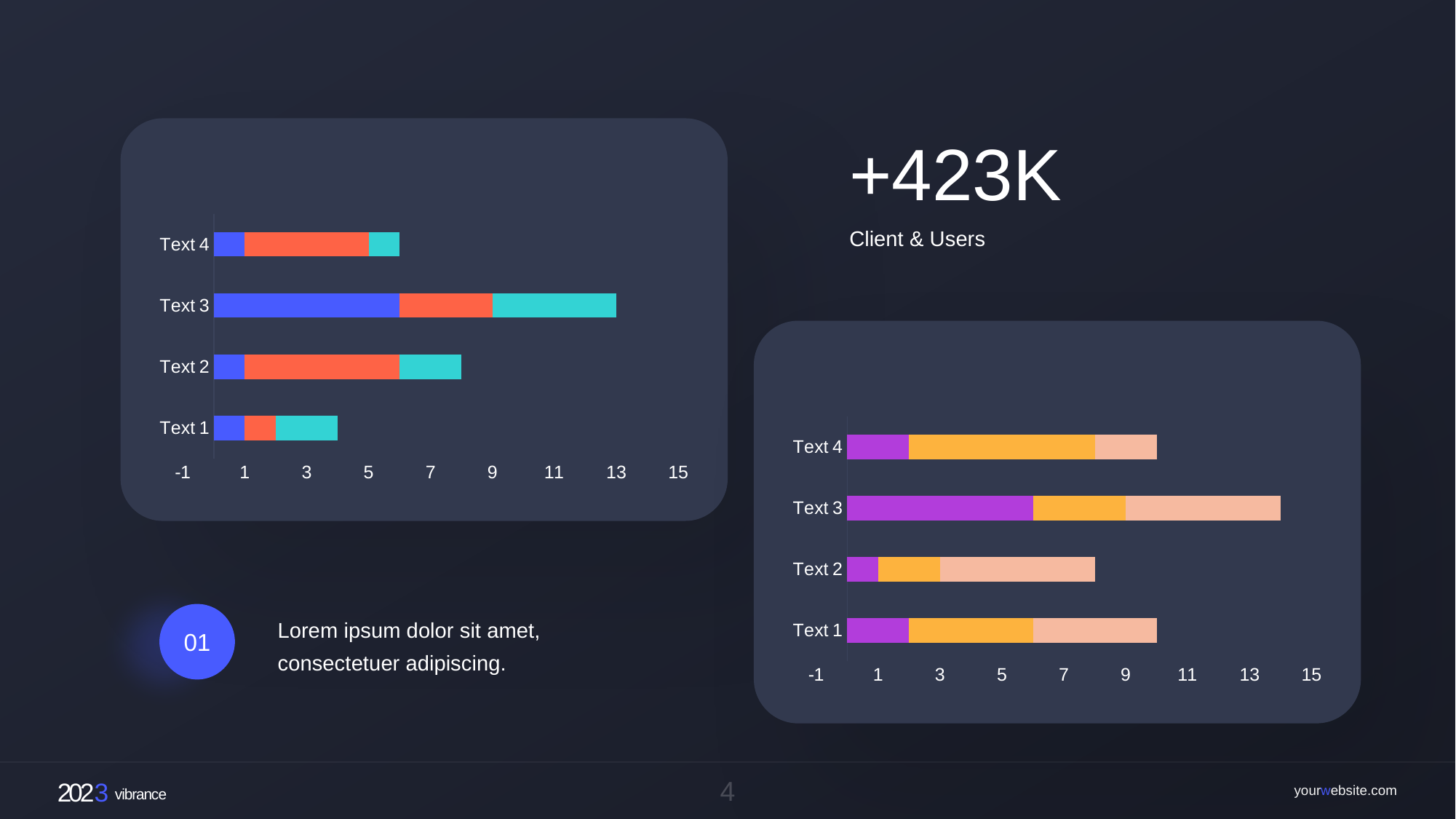

2022

### Chart

| Category | Series 1 | Series 2 | Series 3 |
|---|---|---|---|
| Text 1 | 1.0 | 1.0 | 2.0 |
| Text 2 | 1.0 | 5.0 | 2.0 |
| Text 3 | 6.0 | 3.0 | 4.0 |
| Text 4 | 1.0 | 4.0 | 1.0 |
+423K
Client & Users

2023

### Chart

| Category | Series 1 | Series 2 | Series 3 |
|---|---|---|---|
| Text 1 | 2.0 | 4.0 | 4.0 |
| Text 2 | 1.0 | 2.0 | 5.0 |
| Text 3 | 6.0 | 3.0 | 5.0 |
| Text 4 | 2.0 | 6.0 | 2.0 |
Lorem ipsum dolor sit amet, consectetuer adipiscing.
01